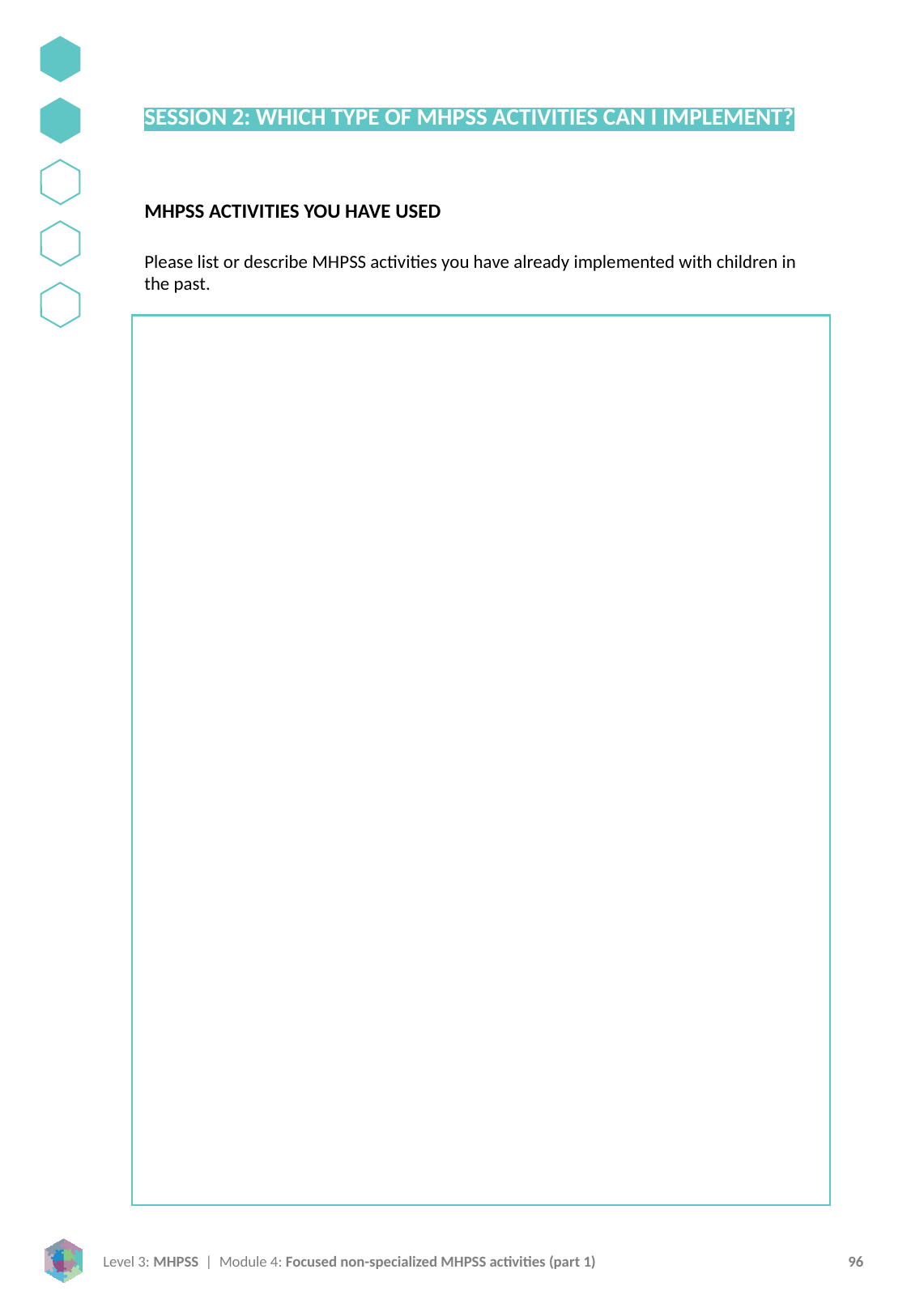

SESSION 2: WHICH TYPE OF MHPSS ACTIVITIES CAN I IMPLEMENT?

MHPSS ACTIVITIES YOU HAVE USED

Please list or describe MHPSS activities you have already implemented with children in the past.